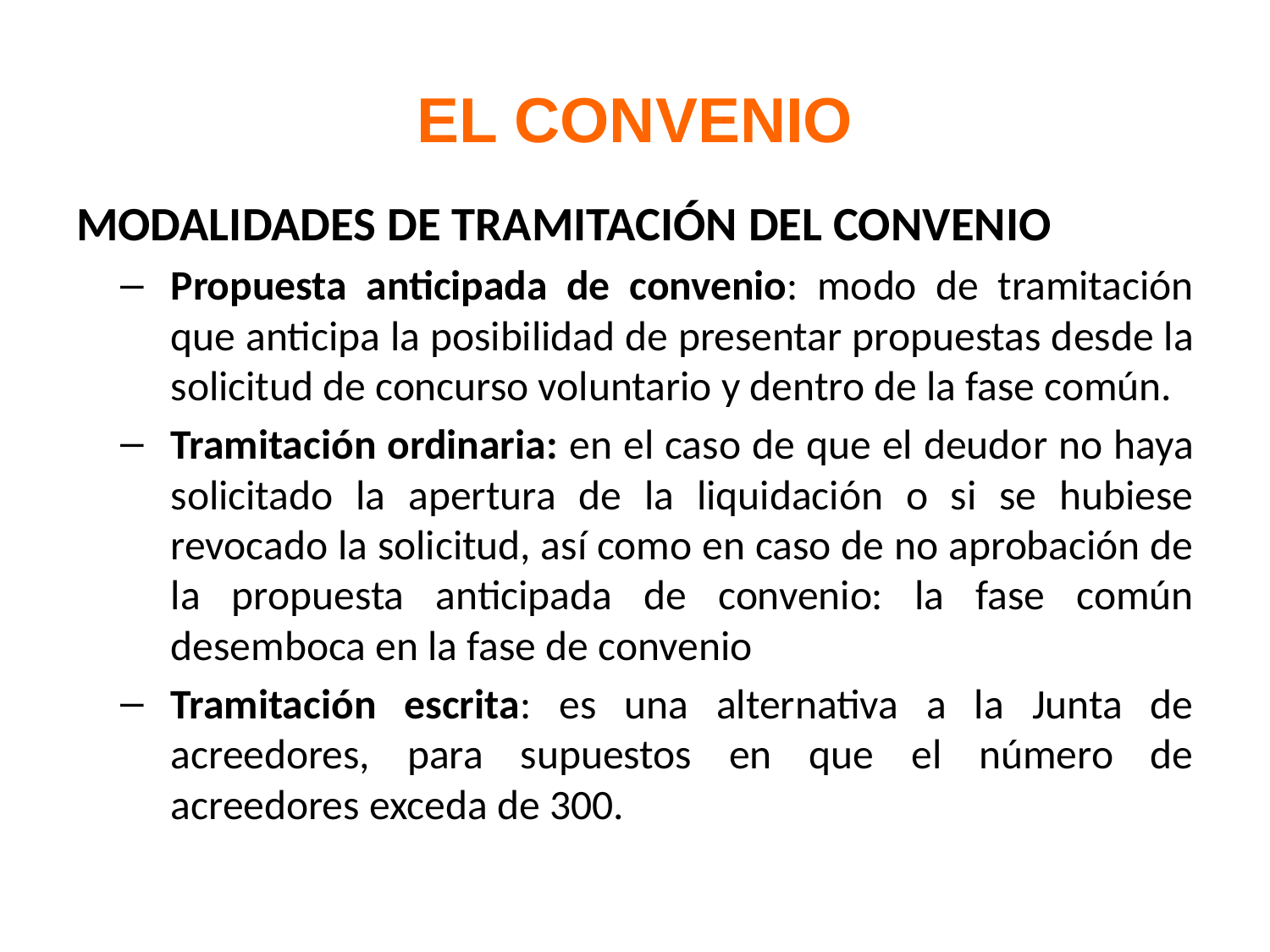

# EL CONVENIO
MODALIDADES DE TRAMITACIÓN DEL CONVENIO
Propuesta anticipada de convenio: modo de tramitación que anticipa la posibilidad de presentar propuestas desde la solicitud de concurso voluntario y dentro de la fase común.
Tramitación ordinaria: en el caso de que el deudor no haya solicitado la apertura de la liquidación o si se hubiese revocado la solicitud, así como en caso de no aprobación de la propuesta anticipada de convenio: la fase común desemboca en la fase de convenio
Tramitación escrita: es una alternativa a la Junta de acreedores, para supuestos en que el número de acreedores exceda de 300.